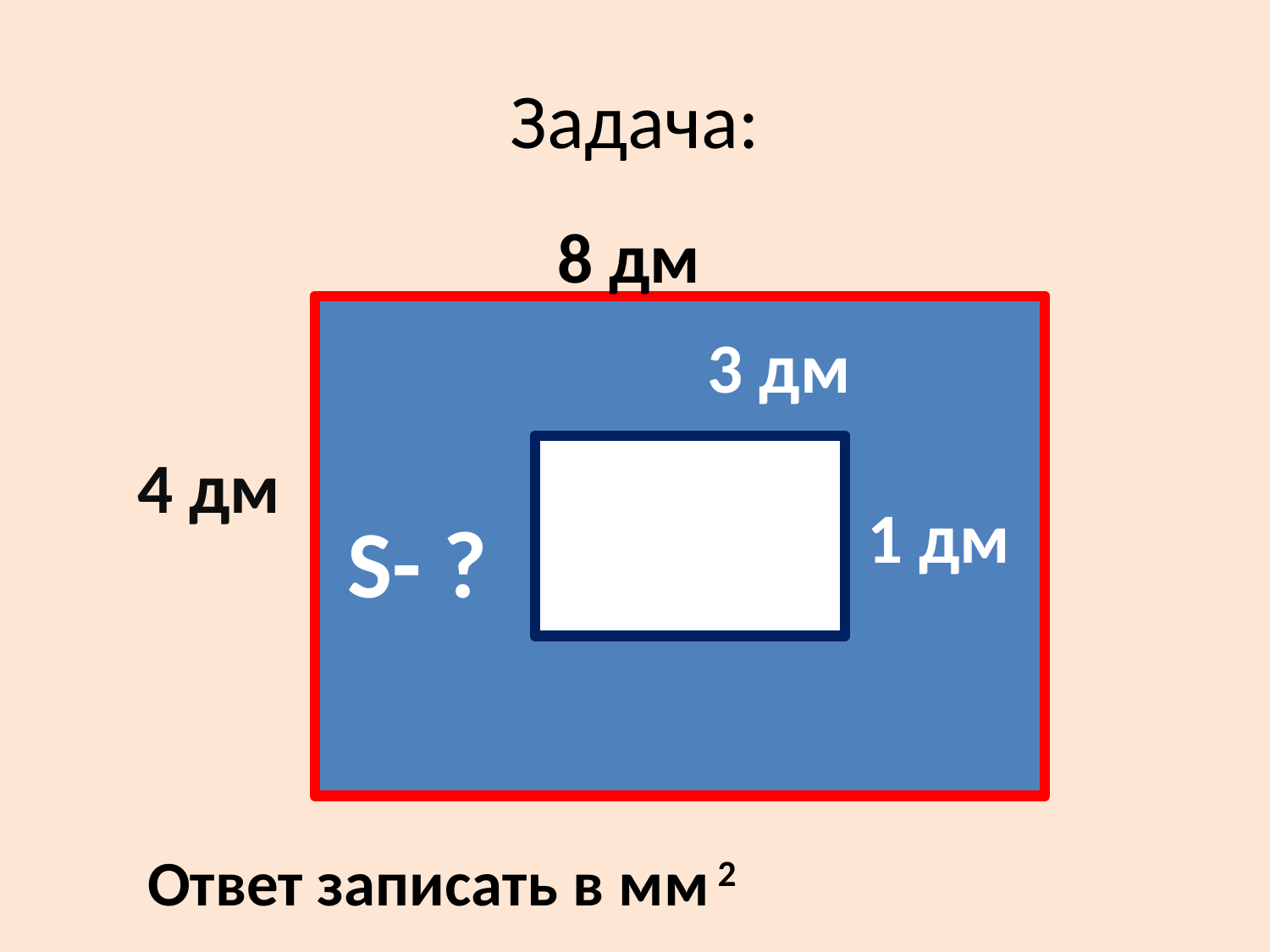

# Задача:
8 дм

3 дм
4 дм

1 дм
S- ?
Ответ записать в мм 2